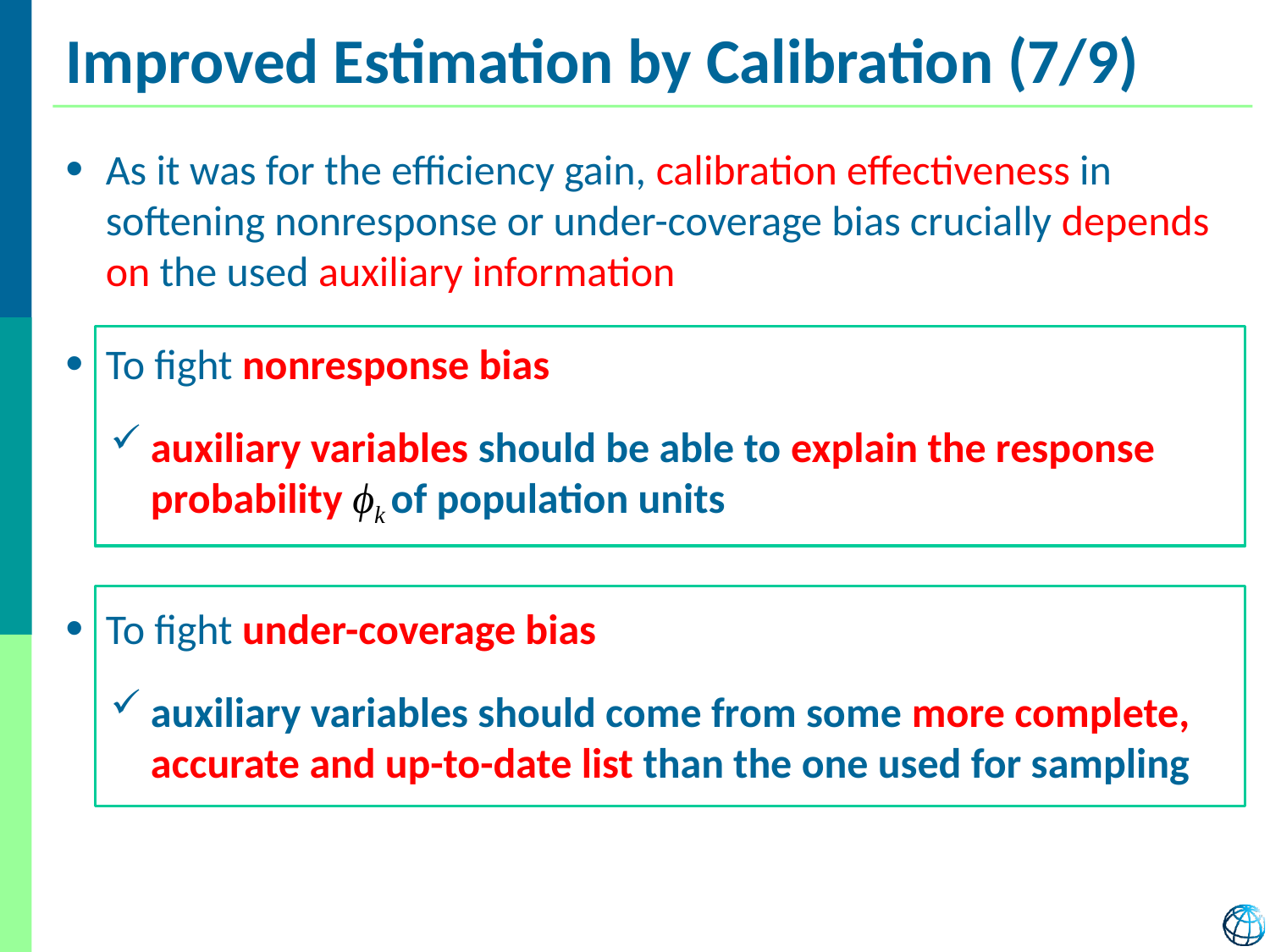

# Improved Estimation by Calibration (7/9)
As it was for the efficiency gain, calibration effectiveness in  softening nonresponse or under-coverage bias crucially depends on the used auxiliary information
To fight nonresponse bias
auxiliary variables should be able to explain the response probability ϕk of population units
To fight under-coverage bias
auxiliary variables should come from some more complete, accurate and up-to-date list than the one used for sampling